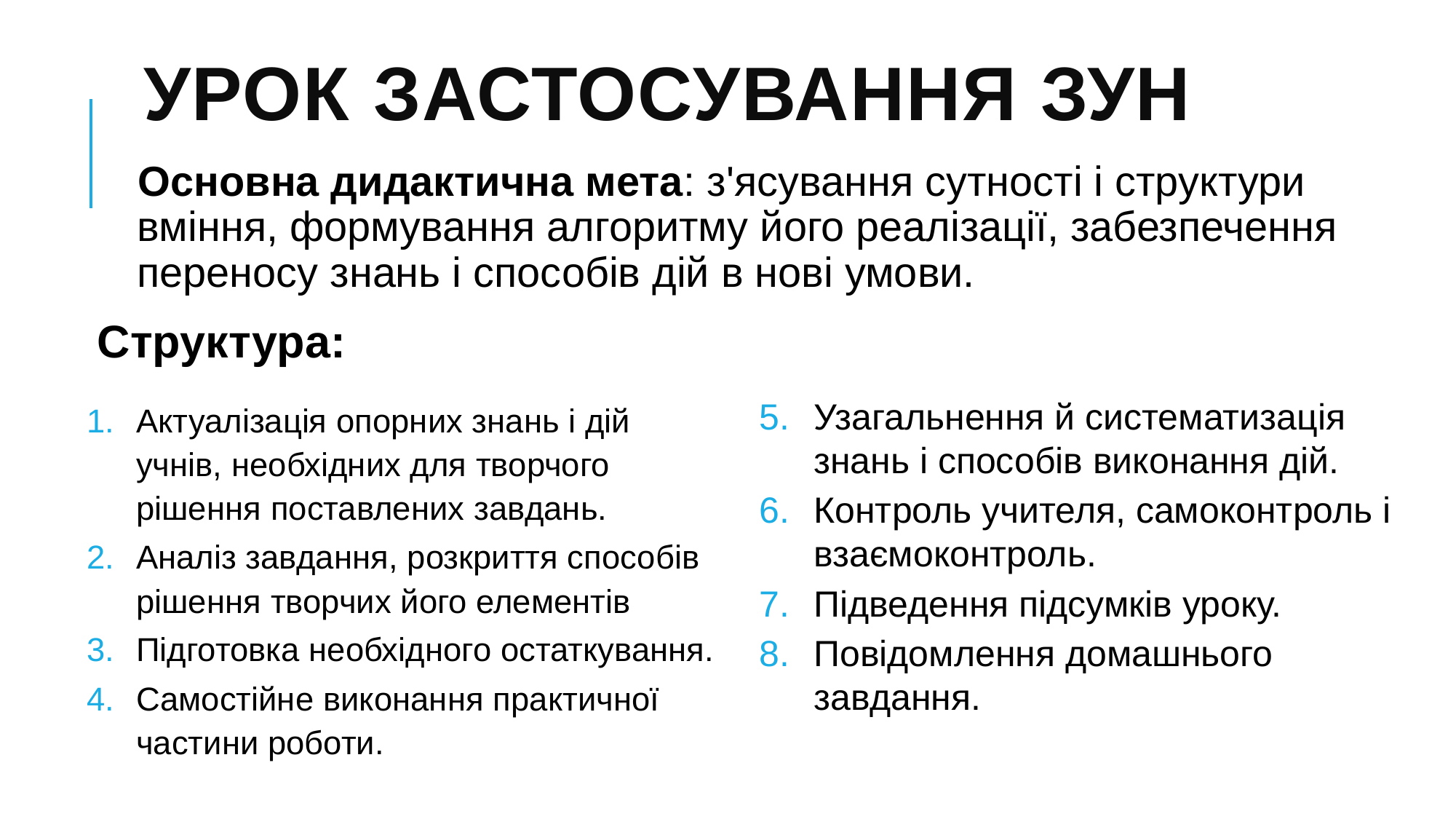

# Урок застосування ЗУН
Основна дидактична мета: з'ясування сутності і структури вміння, формування алгоритму його реалізації, забезпечення переносу знань і способів дій в нові умови.

Структура:

Актуалізація опорних знань і дій учнів, необхідних для творчого рішення поставлених завдань.
Аналіз завдання, розкриття способів рішення творчих його елементів
Підготовка необхідного остаткування.
Самостійне виконання практичної частини роботи.
Узагальнення й систематизація знань і способів виконання дій.
Контроль учителя, самоконтроль і взаємоконтроль.
Підведення підсумків уроку.
Повідомлення домашнього завдання.